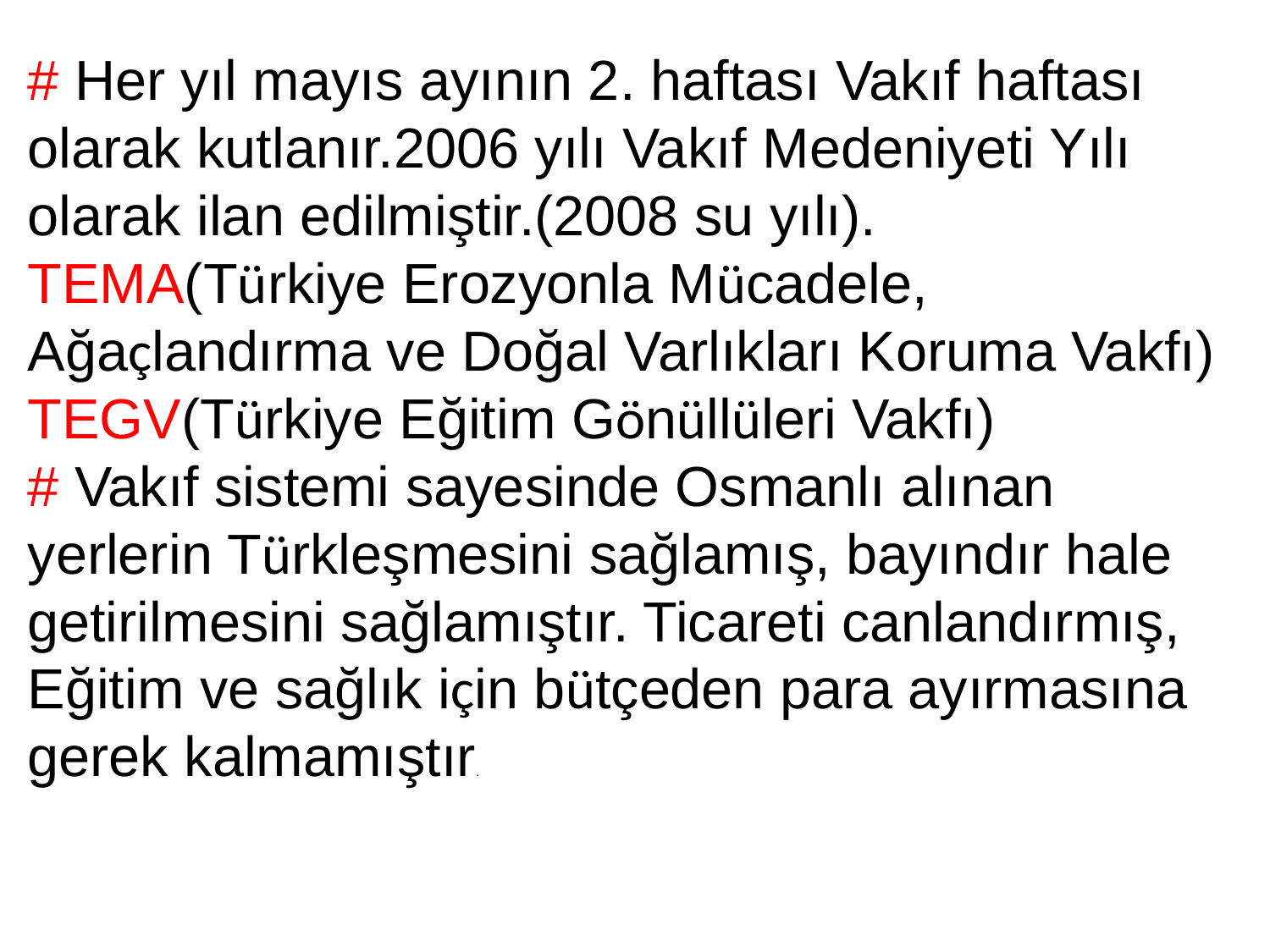

# Her yıl mayıs ayının 2. haftası Vakıf haftası olarak kutlanır.2006 yılı Vakıf Medeniyeti Yılı olarak ilan edilmiştir.(2008 su yılı).
TEMA(Türkiye Erozyonla Mücadele, Ağaçlandırma ve Doğal Varlıkları Koruma Vakfı)
TEGV(Türkiye Eğitim Gönüllüleri Vakfı)
# Vakıf sistemi sayesinde Osmanlı alınan yerlerin Türkleşmesini sağlamış, bayındır hale getirilmesini sağlamıştır. Ticareti canlandırmış, Eğitim ve sağlık için bütçeden para ayırmasına gerek kalmamıştır.